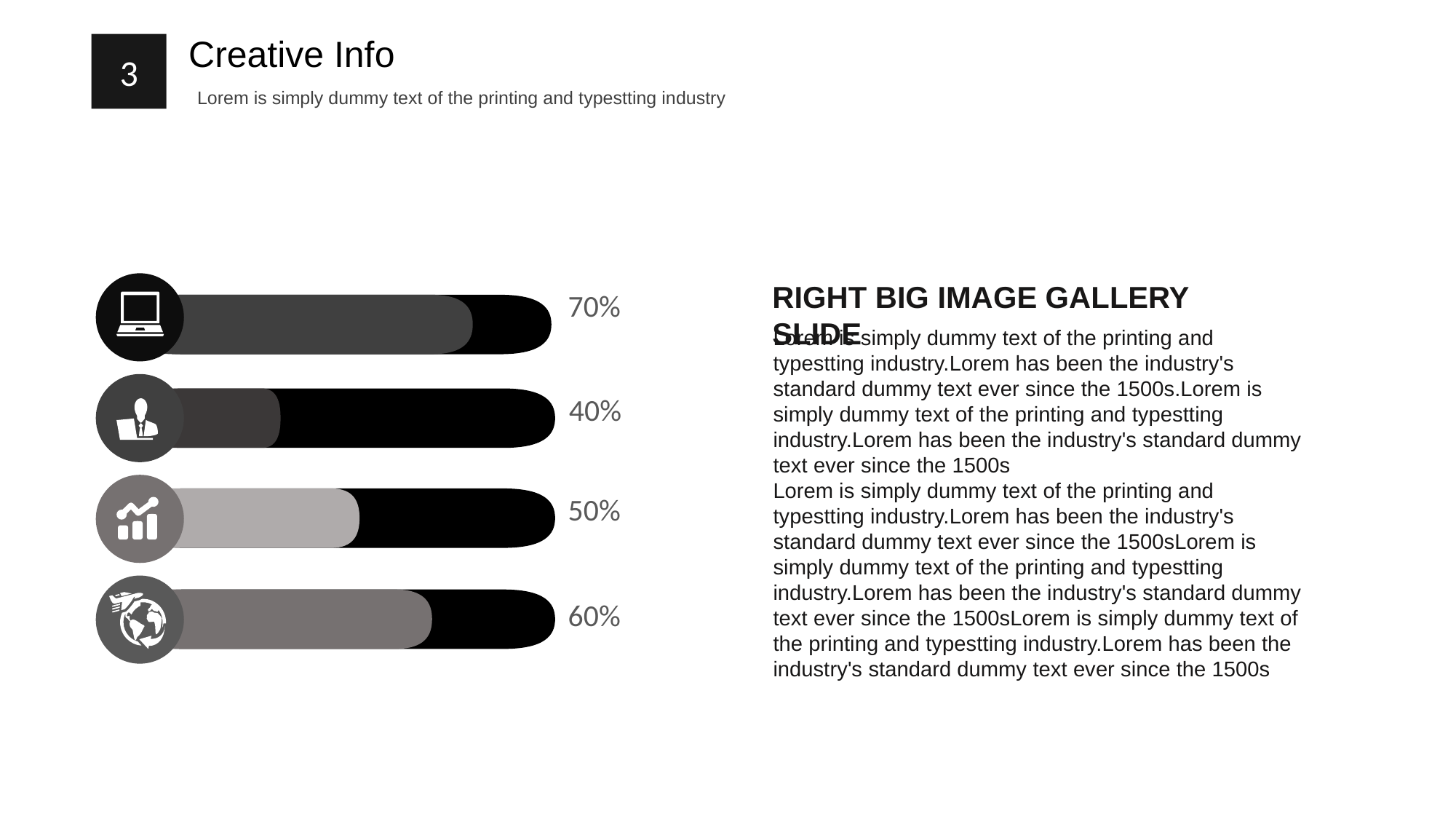

Creative Info
3
Lorem is simply dummy text of the printing and typestting industry
RIGHT BIG IMAGE GALLERY SLIDE

70%

Lorem is simply dummy text of the printing and typestting industry.Lorem has been the industry's standard dummy text ever since the 1500s.Lorem is simply dummy text of the printing and typestting industry.Lorem has been the industry's standard dummy text ever since the 1500s
Lorem is simply dummy text of the printing and typestting industry.Lorem has been the industry's standard dummy text ever since the 1500sLorem is simply dummy text of the printing and typestting industry.Lorem has been the industry's standard dummy text ever since the 1500sLorem is simply dummy text of the printing and typestting industry.Lorem has been the industry's standard dummy text ever since the 1500s

40%

50%

60%